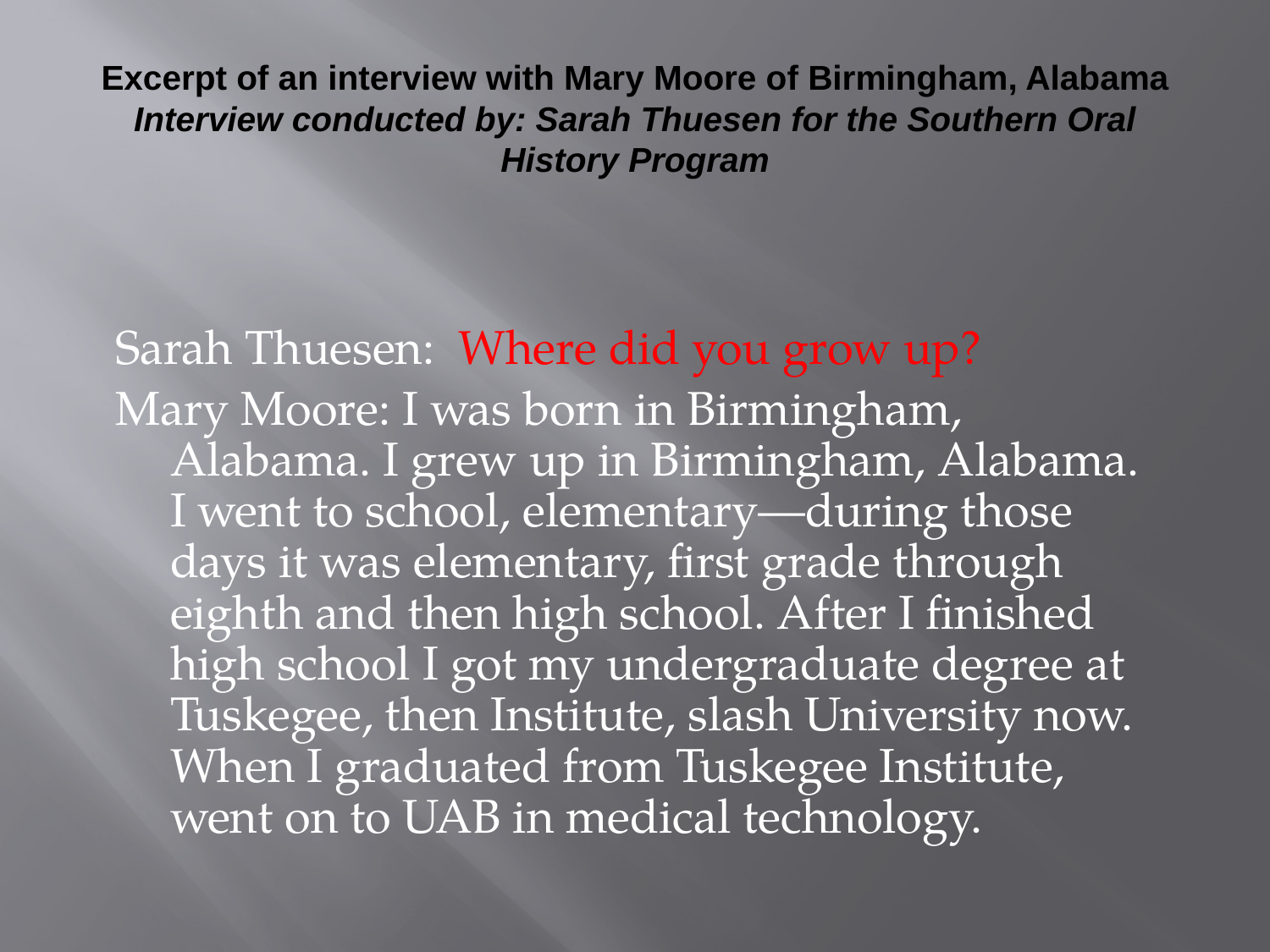

# Excerpt of an interview with Mary Moore of Birmingham, Alabama Interview conducted by: Sarah Thuesen for the Southern Oral History Program
Sarah Thuesen:  Where did you grow up?
Mary Moore: I was born in Birmingham, Alabama. I grew up in Birmingham, Alabama. I went to school, elementary—during those days it was elementary, first grade through eighth and then high school. After I finished high school I got my undergraduate degree at Tuskegee, then Institute, slash University now. When I graduated from Tuskegee Institute, went on to UAB in medical technology.